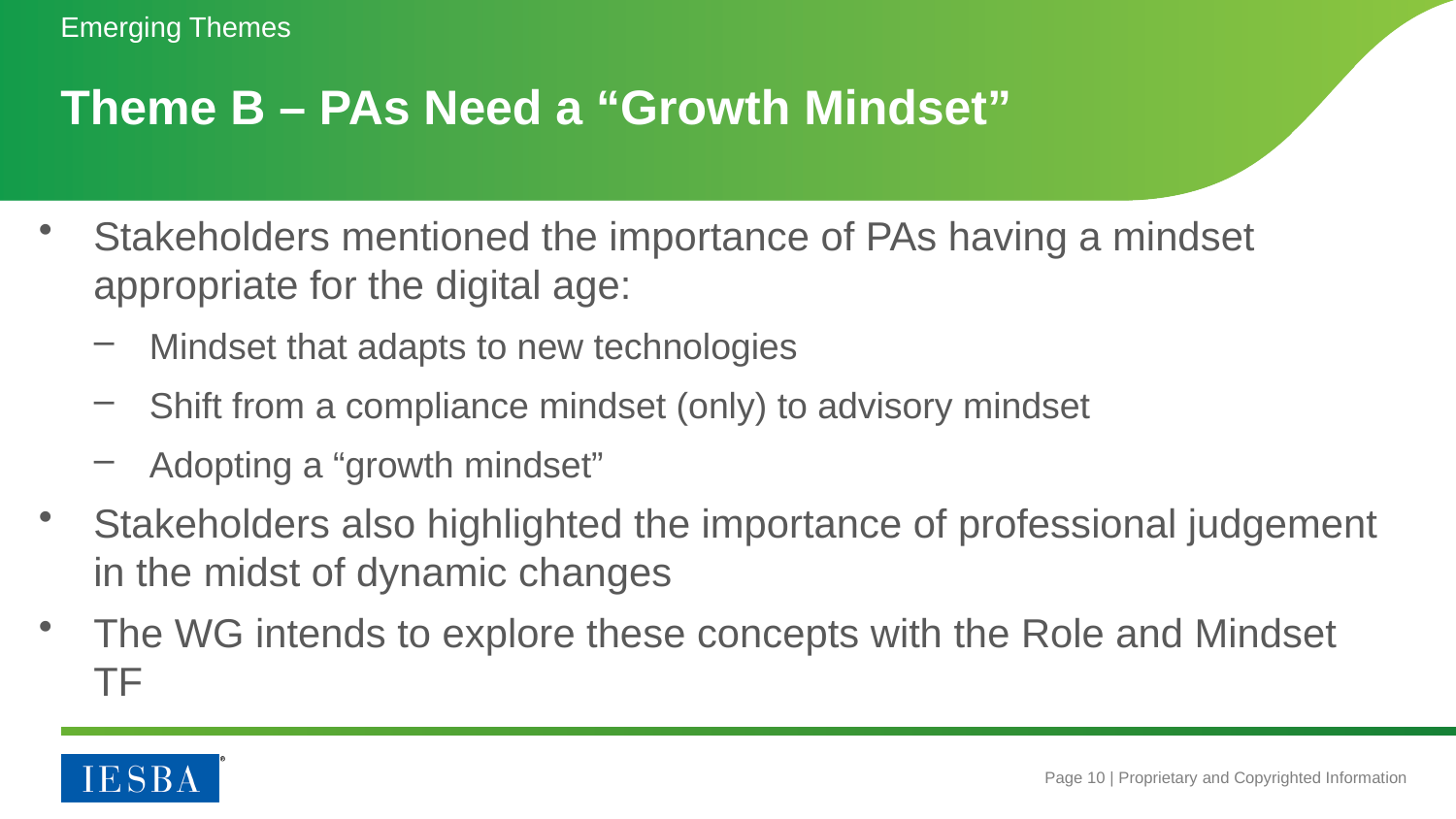

Emerging Themes
# Theme B – PAs Need a “Growth Mindset”
Stakeholders mentioned the importance of PAs having a mindset appropriate for the digital age:
Mindset that adapts to new technologies
Shift from a compliance mindset (only) to advisory mindset
Adopting a “growth mindset”
Stakeholders also highlighted the importance of professional judgement in the midst of dynamic changes
The WG intends to explore these concepts with the Role and Mindset TF